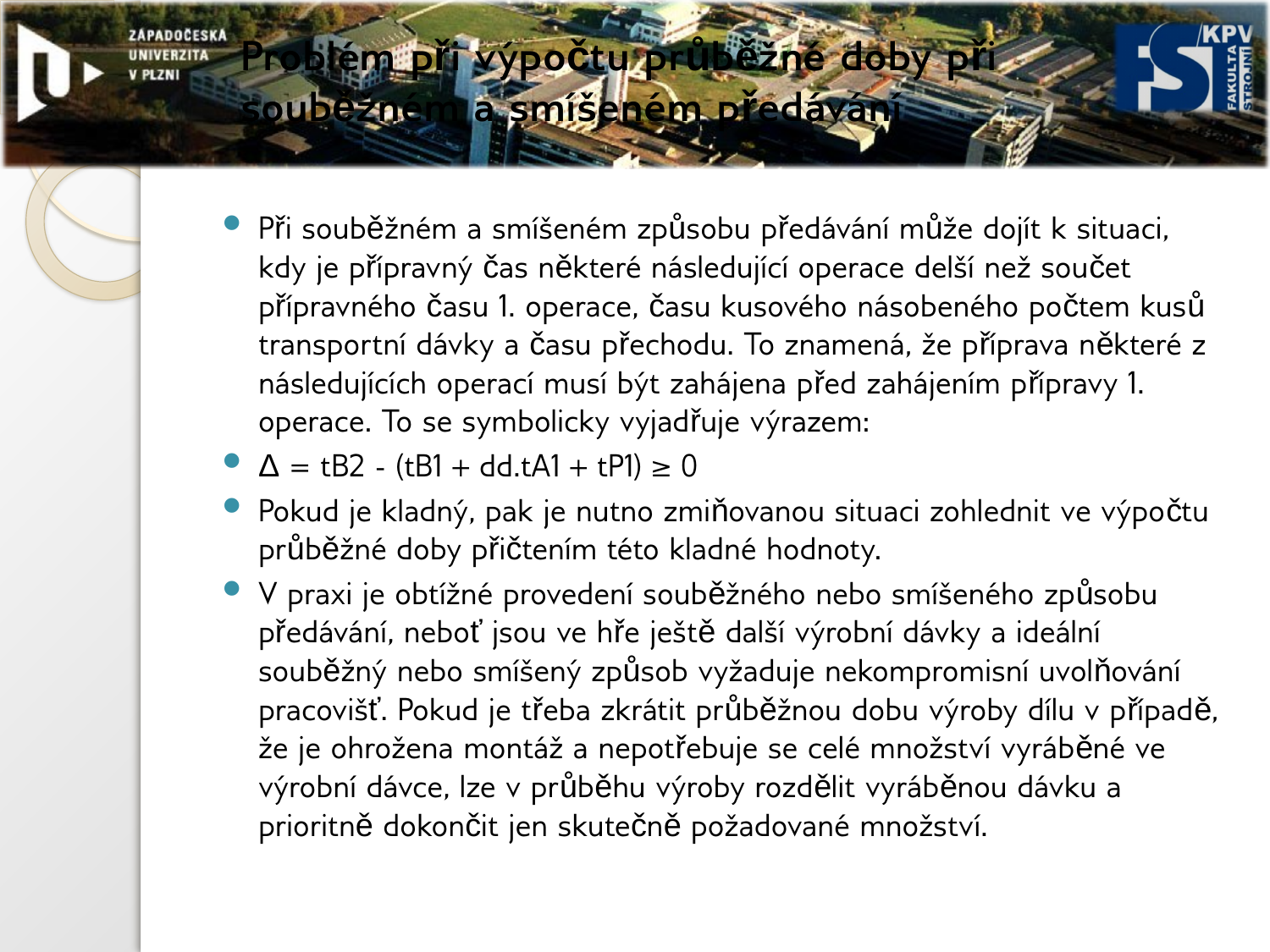

# Problém při výpočtu průběžné doby při souběžném a smíšeném předávání
Při souběžném a smíšeném způsobu předávání může dojít k situaci, kdy je přípravný čas některé následující operace delší než součet přípravného času 1. operace, času kusového násobeného počtem kusů transportní dávky a času přechodu. To znamená, že příprava některé z následujících operací musí být zahájena před zahájením přípravy 1. operace. To se symbolicky vyjadřuje výrazem:
Δ = tB2 − (tB1 + dd.tA1 + tP1) ≥ 0
Pokud je kladný, pak je nutno zmiňovanou situaci zohlednit ve výpočtu průběžné doby přičtením této kladné hodnoty.
V praxi je obtížné provedení souběžného nebo smíšeného způsobu předávání, neboť jsou ve hře ještě další výrobní dávky a ideální souběžný nebo smíšený způsob vyžaduje nekompromisní uvolňování pracovišť. Pokud je třeba zkrátit průběžnou dobu výroby dílu v případě, že je ohrožena montáž a nepotřebuje se celé množství vyráběné ve výrobní dávce, lze v průběhu výroby rozdělit vyráběnou dávku a prioritně dokončit jen skutečně požadované množství.